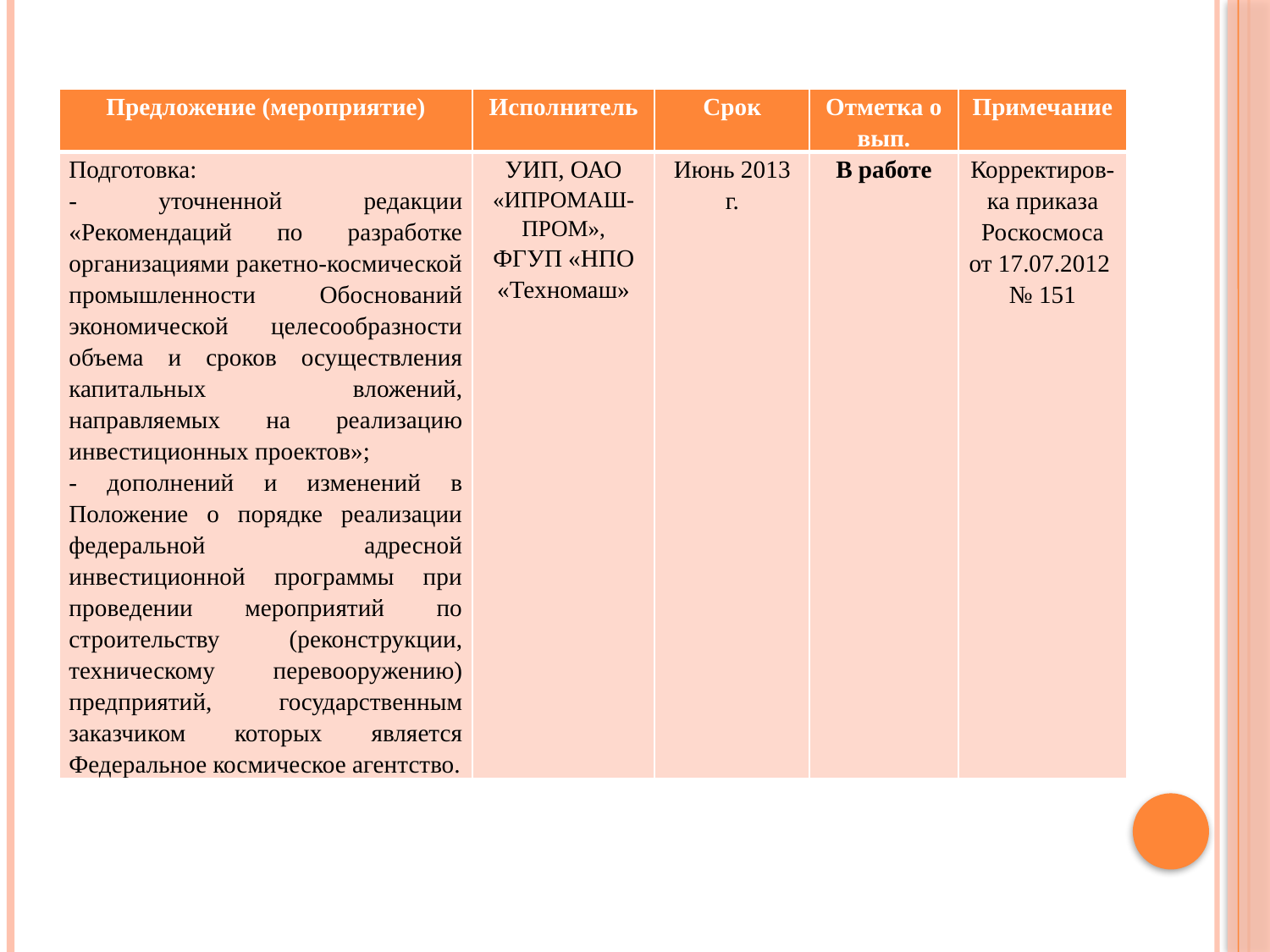

| Предложение (мероприятие) | Исполнитель | Срок | Отметка о вып. | Примечание |
| --- | --- | --- | --- | --- |
| Подготовка: - уточненной редакции «Рекомендаций по разработке организациями ракетно-космической промышленности Обоснований экономической целесообразности объема и сроков осуществления капитальных вложений, направляемых на реализацию инвестиционных проектов»; - дополнений и изменений в Положение о порядке реализации федеральной адресной инвестиционной программы при проведении мероприятий по строительству (реконструкции, техническому перевооружению) предприятий, государственным заказчиком которых является Федеральное космическое агентство. | УИП, ОАО «ИПРОМАШ-ПРОМ», ФГУП «НПО «Техномаш» | Июнь 2013 г. | В работе | Корректиров-ка приказа Роскосмоса от 17.07.2012 № 151 |